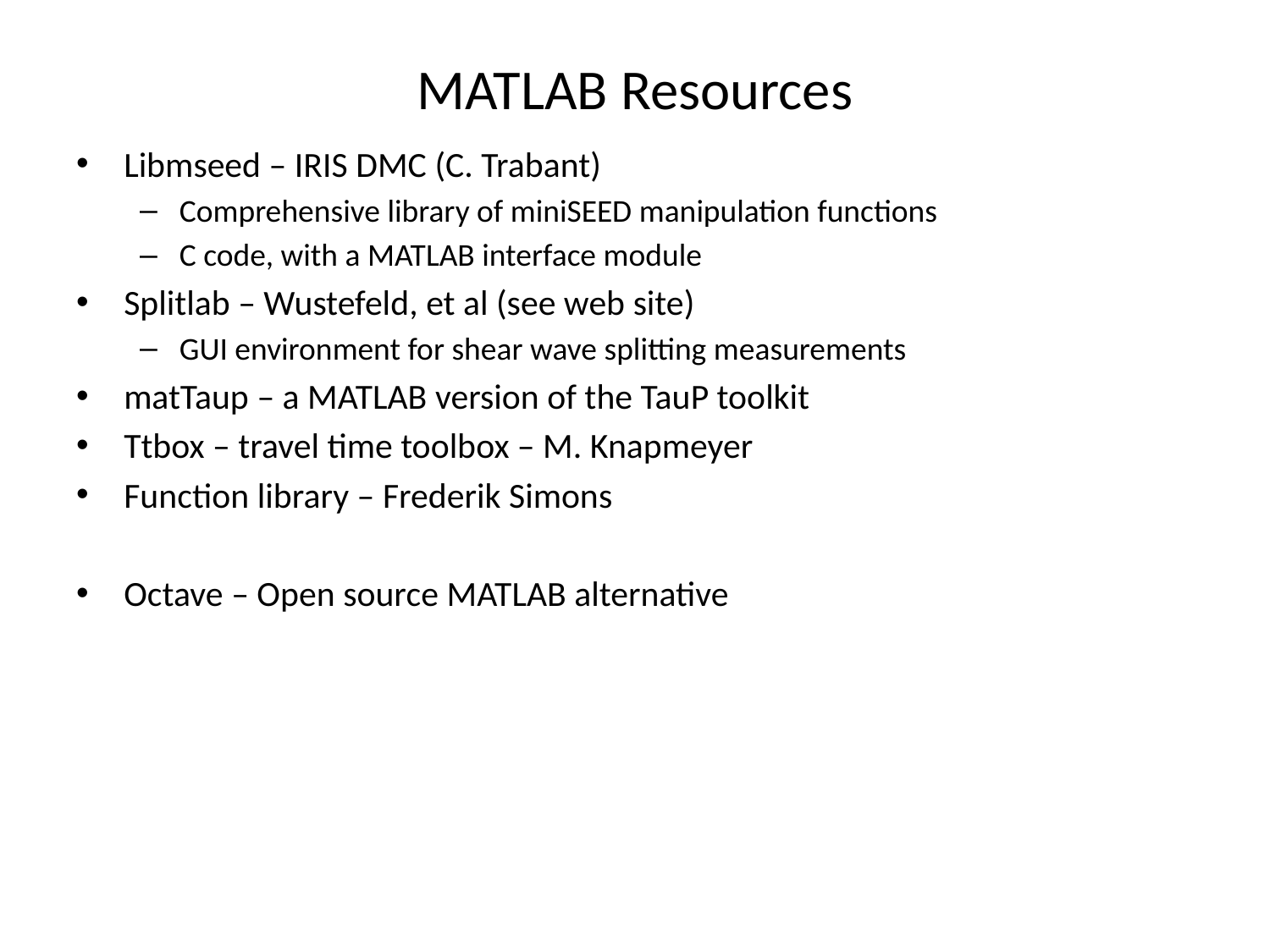

# MATLAB Resources
Libmseed – IRIS DMC (C. Trabant)
Comprehensive library of miniSEED manipulation functions
C code, with a MATLAB interface module
Splitlab – Wustefeld, et al (see web site)
GUI environment for shear wave splitting measurements
matTaup – a MATLAB version of the TauP toolkit
Ttbox – travel time toolbox – M. Knapmeyer
Function library – Frederik Simons

Octave – Open source MATLAB alternative